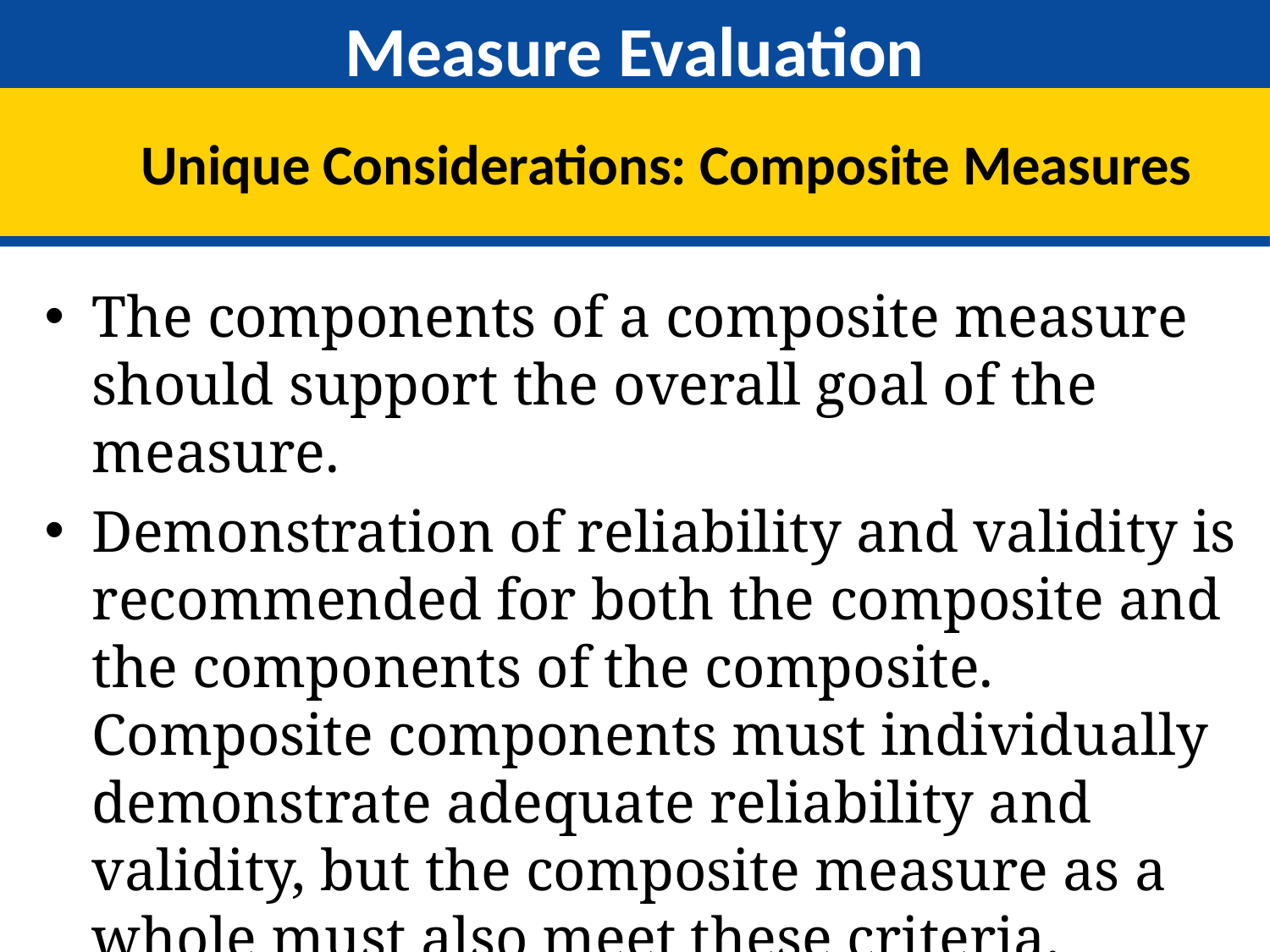

# Measure Evaluation
Unique Considerations: Composite Measures
The components of a composite measure should support the overall goal of the measure.
Demonstration of reliability and validity is recommended for both the composite and the components of the composite. Composite components must individually demonstrate adequate reliability and validity, but the composite measure as a whole must also meet these criteria.